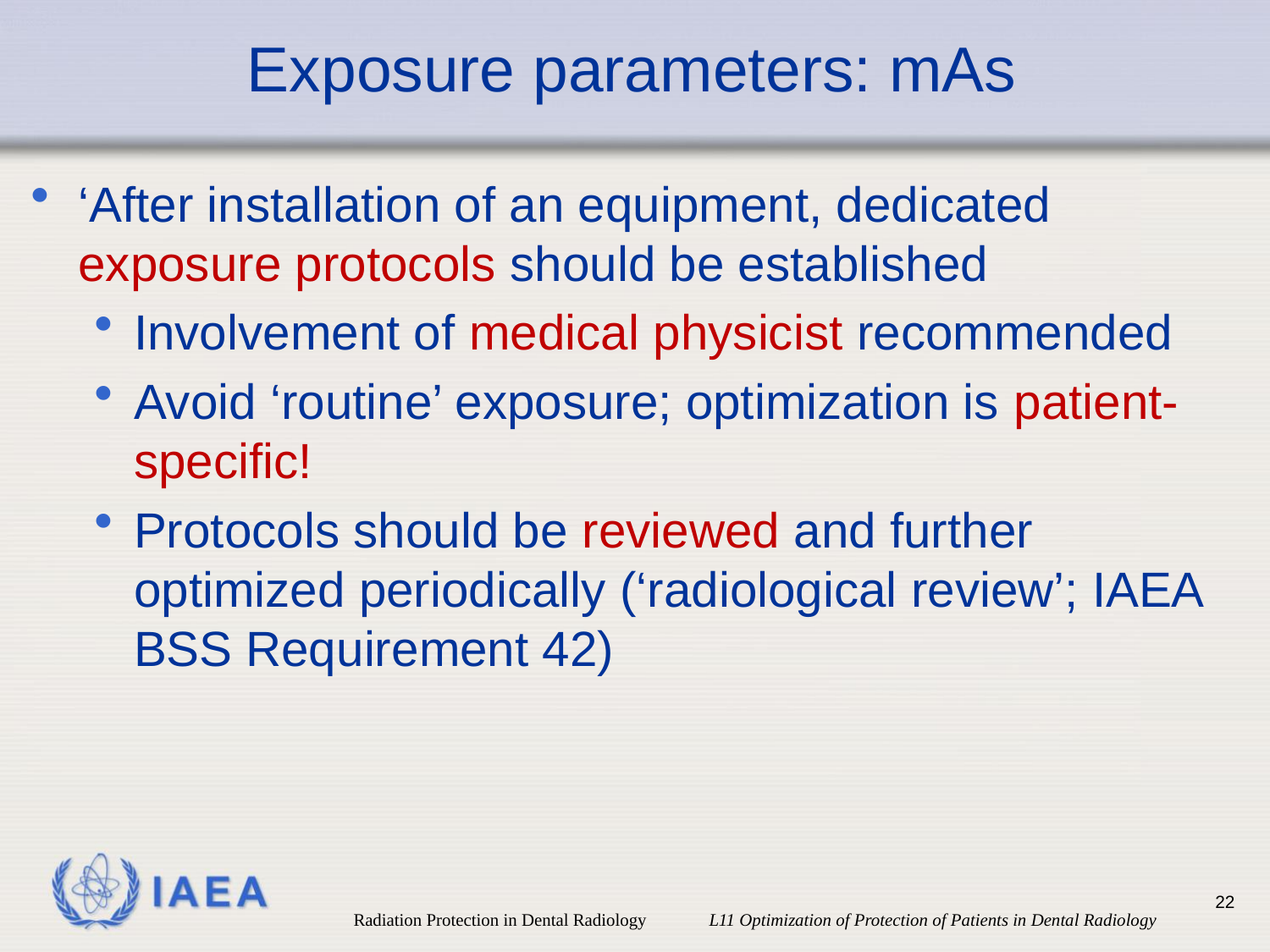

# Exposure parameters: mAs

‘After installation of an equipment, dedicated exposure protocols should be established
Involvement of medical physicist recommended
Avoid ‘routine’ exposure; optimization is patient-specific!
Protocols should be reviewed and further optimized periodically (‘radiological review’; IAEA BSS Requirement 42)

22
Radiation Protection in Dental Radiology              L11 Optimization of Protection of Patients in Dental Radiology